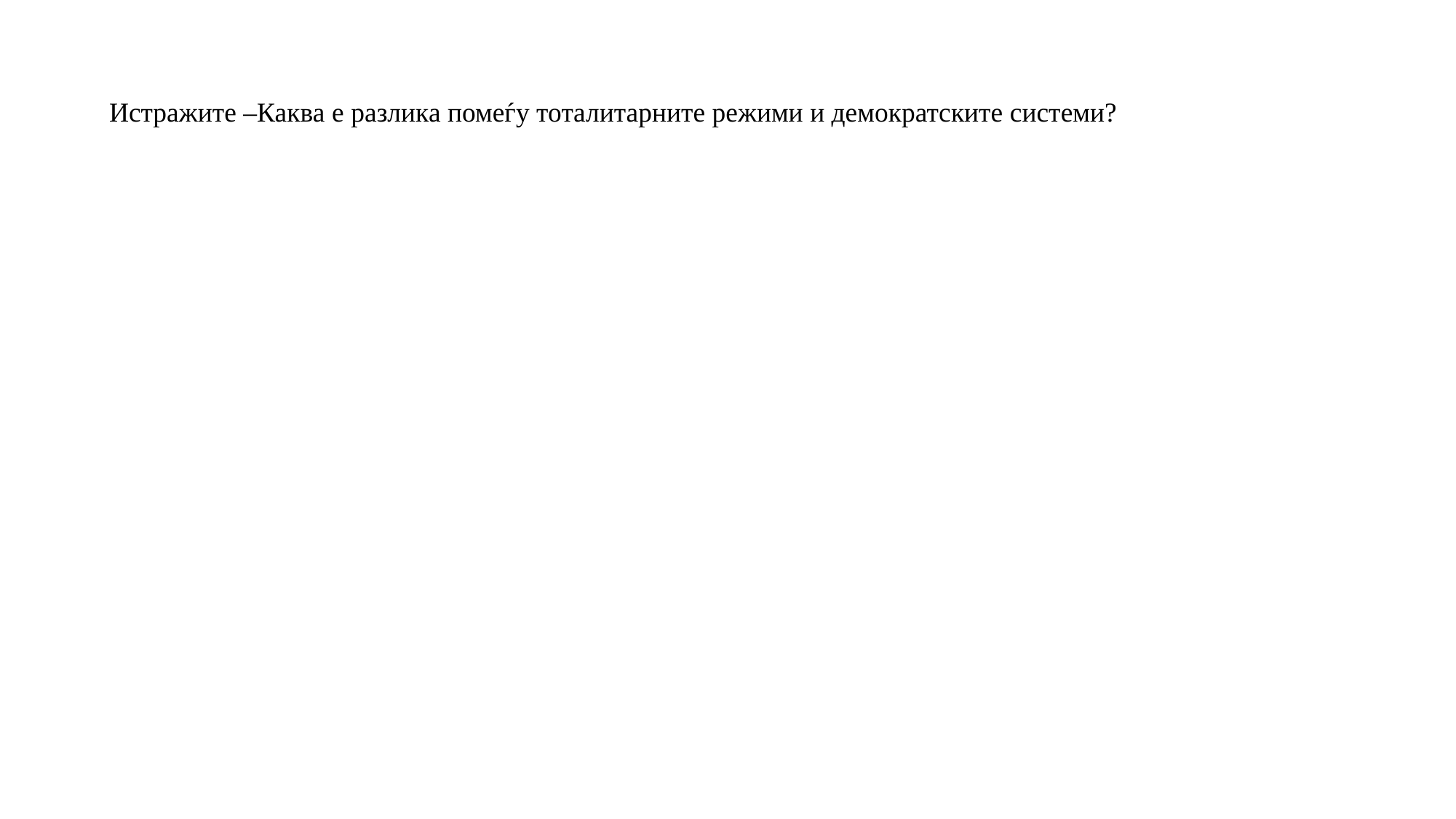

Истражите –Каква е разлика помеѓу тоталитарните режими и демократските системи?